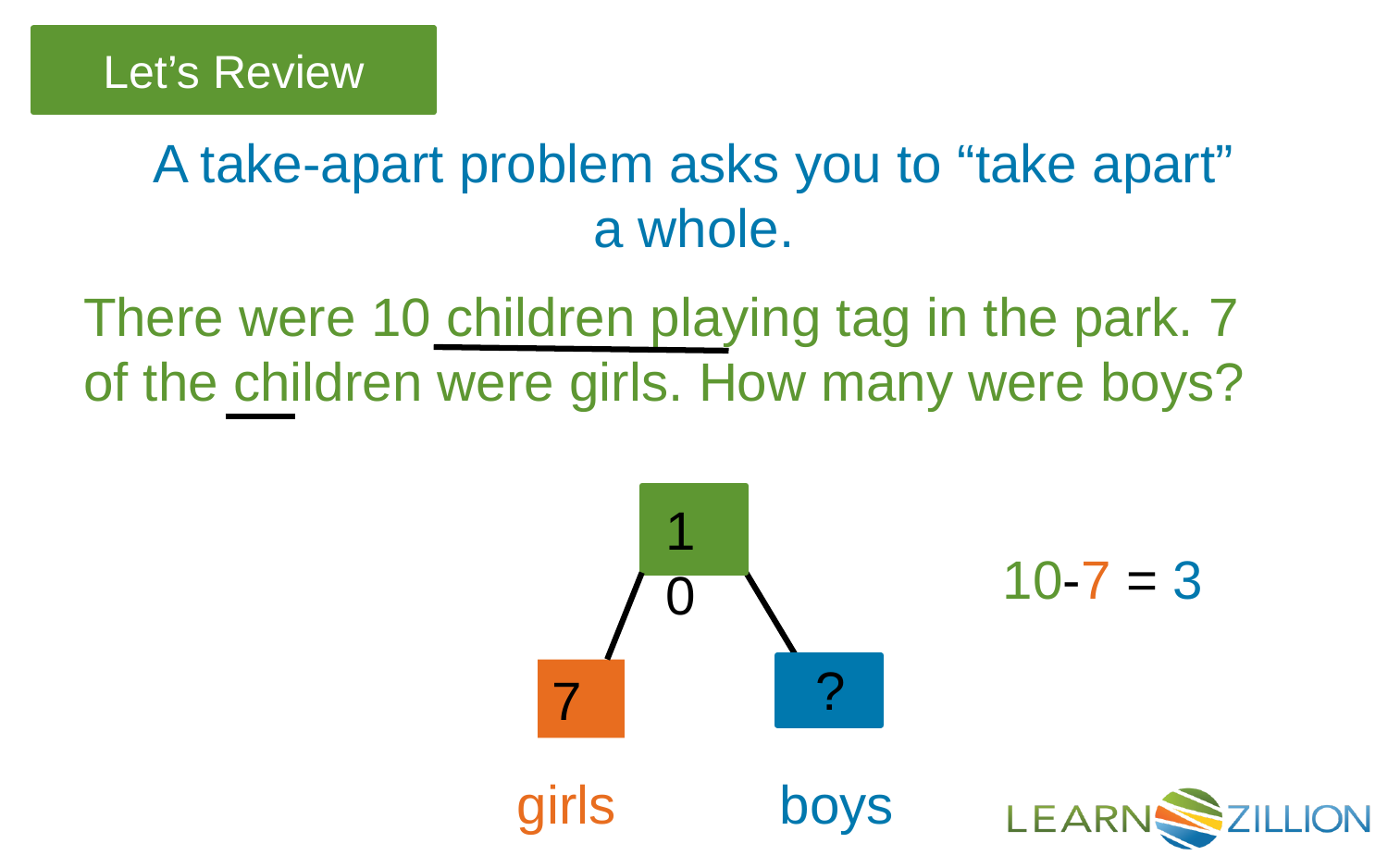

A take-apart problem asks you to “take apart” a whole.
There were 10 children playing tag in the park. 7 of the children were girls. How many were boys?

10
10-7 = 3
?

7
girls
boys